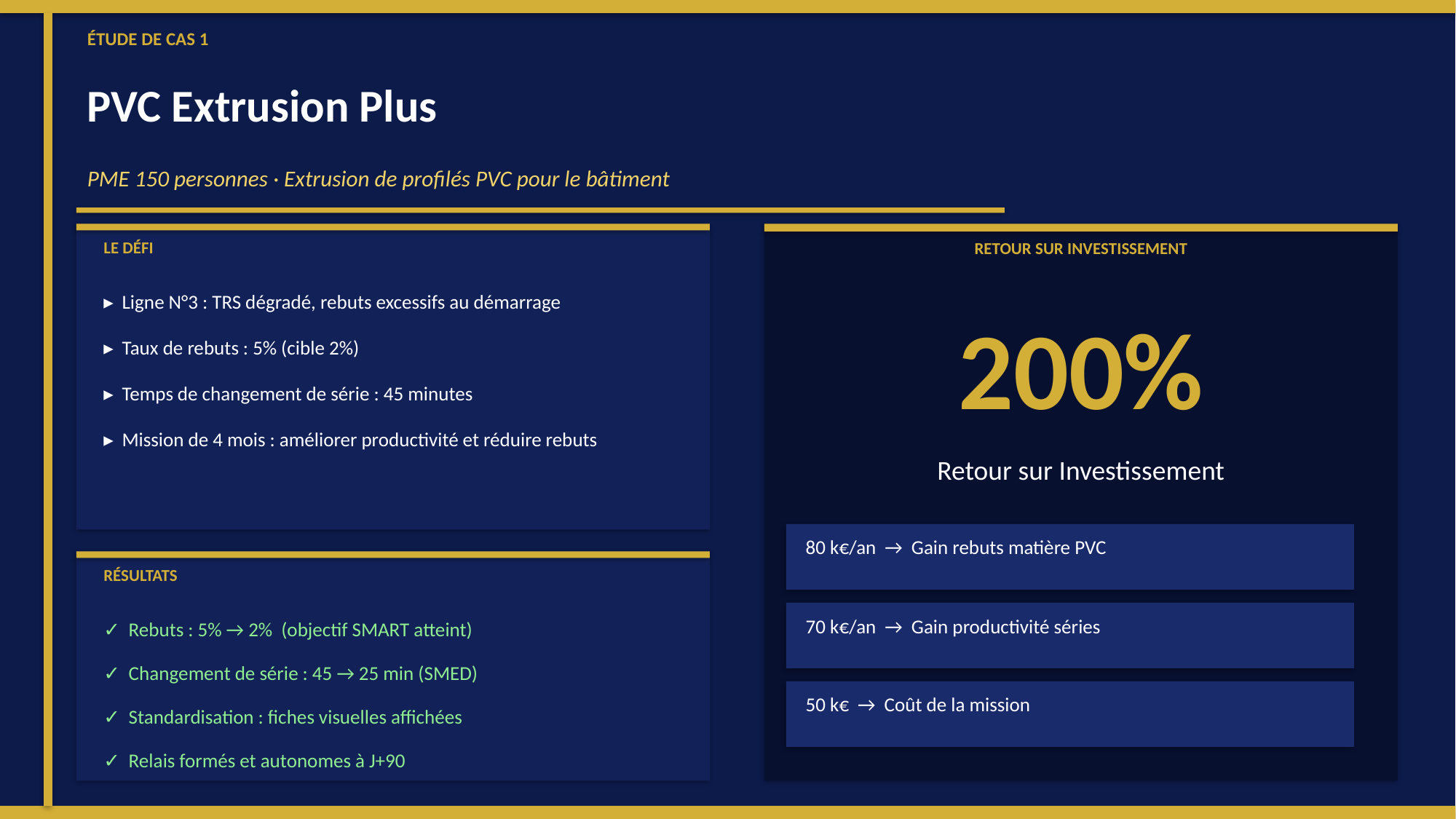

ÉTUDE DE CAS 1
PVC Extrusion Plus
PME 150 personnes · Extrusion de profilés PVC pour le bâtiment

LE DÉFI
RETOUR SUR INVESTISSEMENT
▸  Ligne N°3 : TRS dégradé, rebuts excessifs au démarrage
200%
▸  Taux de rebuts : 5% (cible 2%)
▸  Temps de changement de série : 45 minutes
▸  Mission de 4 mois : améliorer productivité et réduire rebuts
Retour sur Investissement

  80 k€/an  →  Gain rebuts matière PVC

RÉSULTATS

  70 k€/an  →  Gain productivité séries
✓  Rebuts : 5% → 2%  (objectif SMART atteint)
✓  Changement de série : 45 → 25 min (SMED)

  50 k€  →  Coût de la mission
✓  Standardisation : fiches visuelles affichées
✓  Relais formés et autonomes à J+90